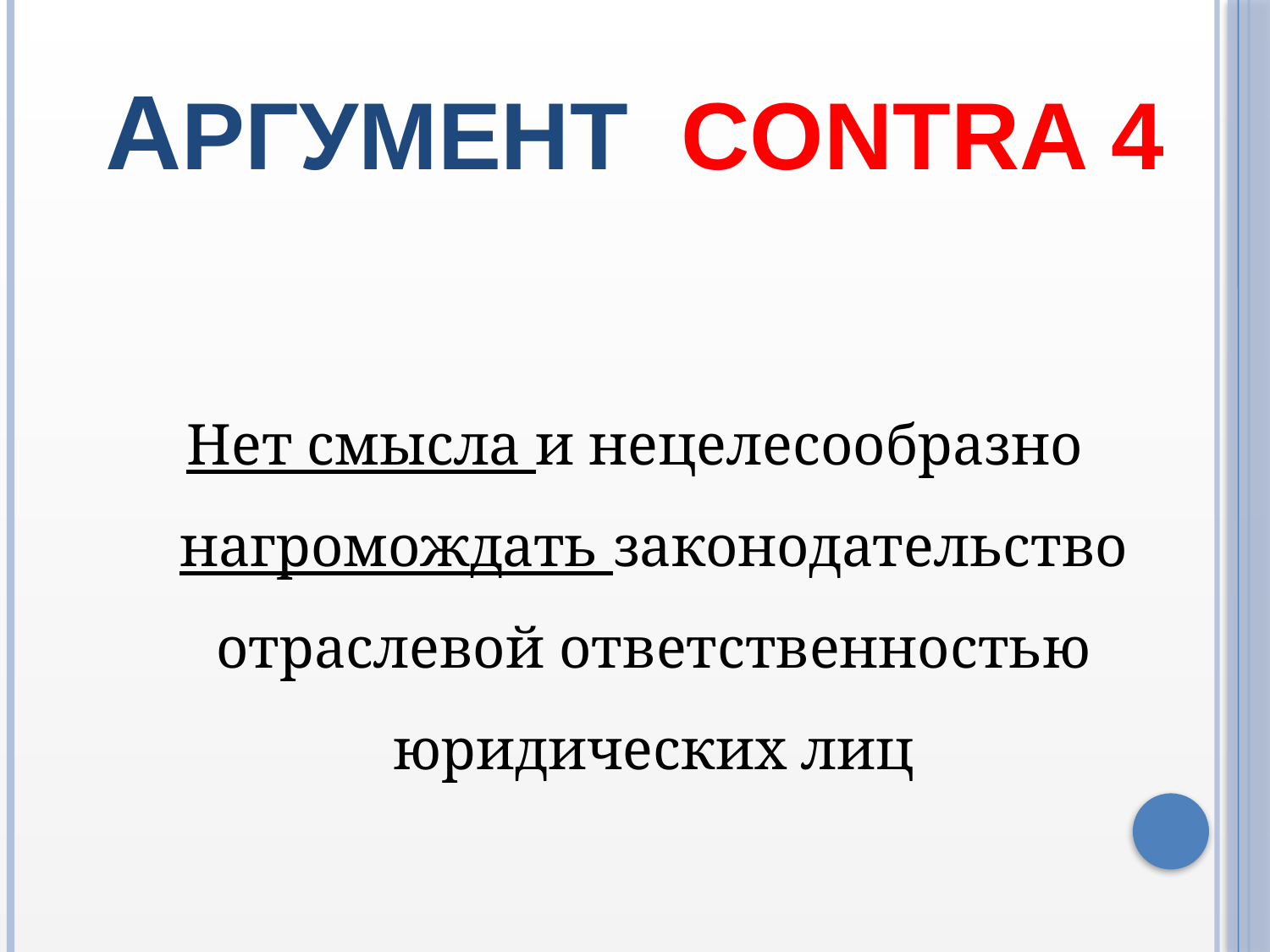

# Аргумент  contra 4

Нет смысла и нецелесообразно нагромождать законодательство отраслевой ответственностью юридических лиц